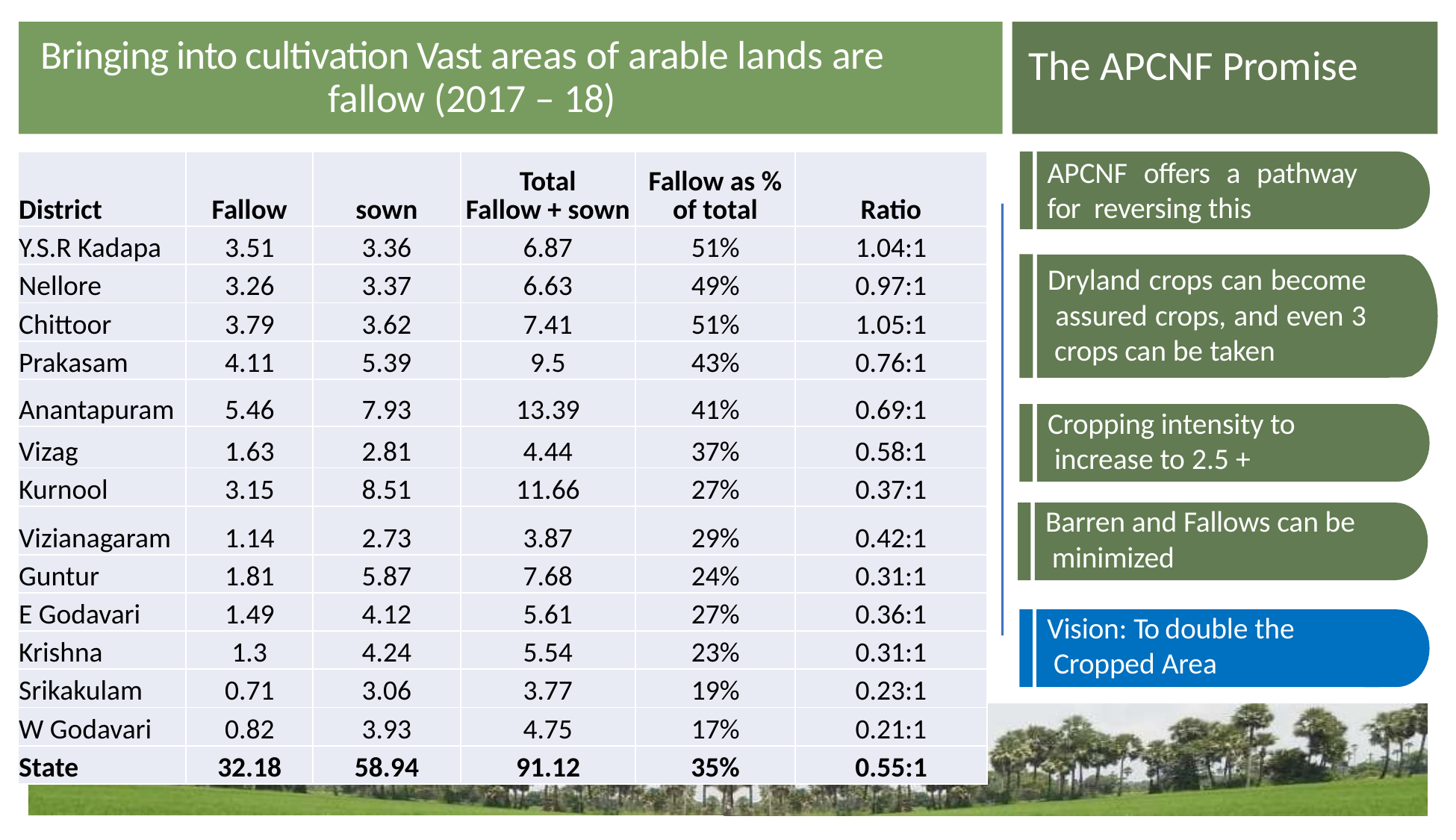

# Bringing into cultivation Vast areas of arable lands are fallow (2017 – 18)
The APCNF Promise
| District | Fallow | sown | Total Fallow + sown | Fallow as % of total | Ratio |
| --- | --- | --- | --- | --- | --- |
| Y.S.R Kadapa | 3.51 | 3.36 | 6.87 | 51% | 1.04:1 |
| Nellore | 3.26 | 3.37 | 6.63 | 49% | 0.97:1 |
| Chittoor | 3.79 | 3.62 | 7.41 | 51% | 1.05:1 |
| Prakasam | 4.11 | 5.39 | 9.5 | 43% | 0.76:1 |
| Anantapuram | 5.46 | 7.93 | 13.39 | 41% | 0.69:1 |
| Vizag | 1.63 | 2.81 | 4.44 | 37% | 0.58:1 |
| Kurnool | 3.15 | 8.51 | 11.66 | 27% | 0.37:1 |
| Vizianagaram | 1.14 | 2.73 | 3.87 | 29% | 0.42:1 |
| Guntur | 1.81 | 5.87 | 7.68 | 24% | 0.31:1 |
| E Godavari | 1.49 | 4.12 | 5.61 | 27% | 0.36:1 |
| Krishna | 1.3 | 4.24 | 5.54 | 23% | 0.31:1 |
| Srikakulam | 0.71 | 3.06 | 3.77 | 19% | 0.23:1 |
| W Godavari | 0.82 | 3.93 | 4.75 | 17% | 0.21:1 |
| State | 32.18 | 58.94 | 91.12 | 35% | 0.55:1 |

APCNF offers a pathway for  reversing this

Dryland crops can become  assured crops, and even 3  crops can be taken

Cropping intensity to  increase to 2.5 +
Barren and Fallows can be  minimized

Vision: To double the  Cropped Area